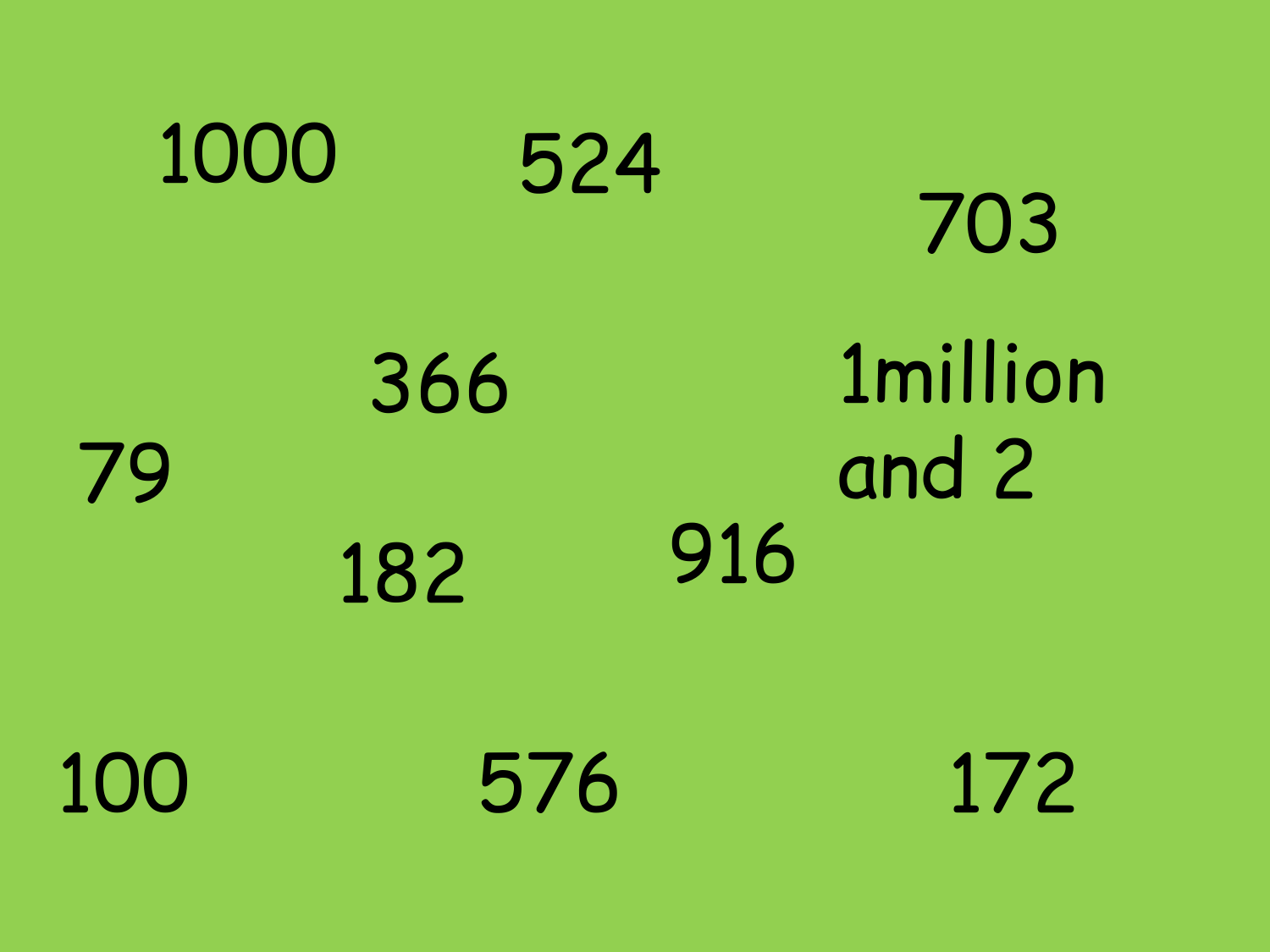

1000
524
703
1million and 2
366
79
916
182
100
576
172